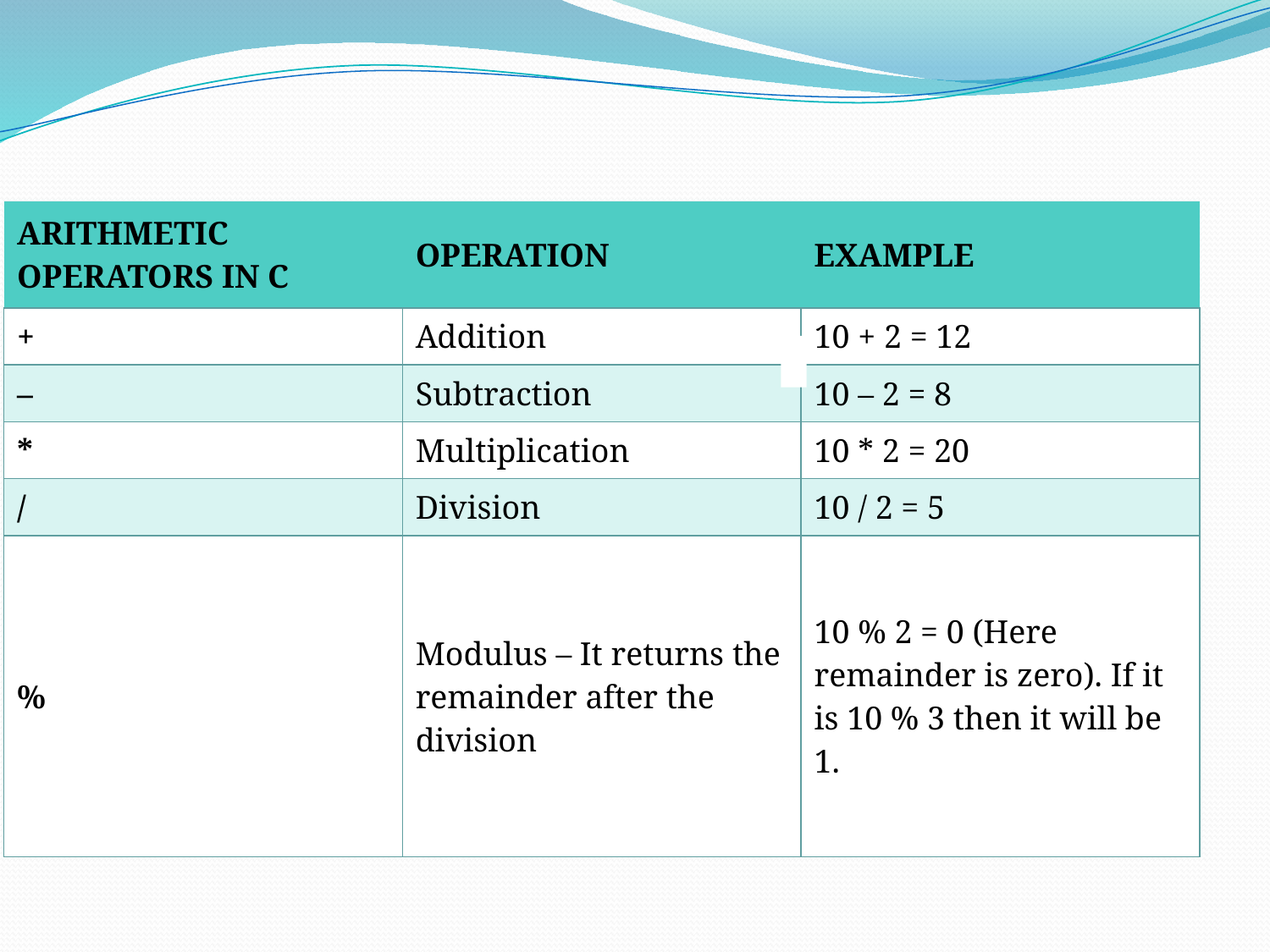

#
| ARITHMETIC OPERATORS IN C | OPERATION | EXAMPLE |
| --- | --- | --- |
| + | Addition | 10 + 2 = 12 |
| – | Subtraction | 10 – 2 = 8 |
| \* | Multiplication | 10 \* 2 = 20 |
| / | Division | 10 / 2 = 5 |
| % | Modulus – It returns the remainder after the division | 10 % 2 = 0 (Here remainder is zero). If it is 10 % 3 then it will be 1. |